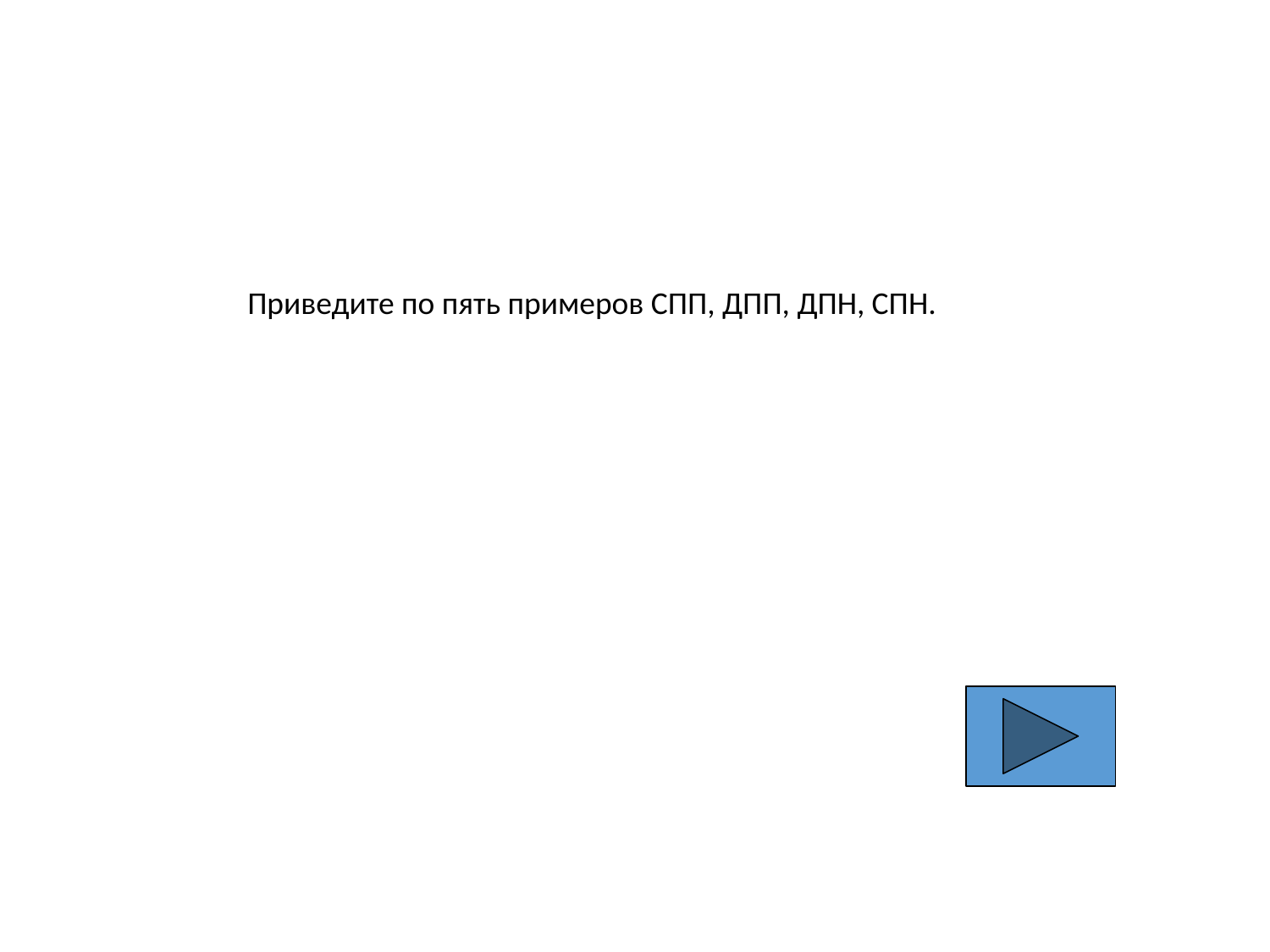

Приведите по пять примеров СПП, ДПП, ДПН, СПН.